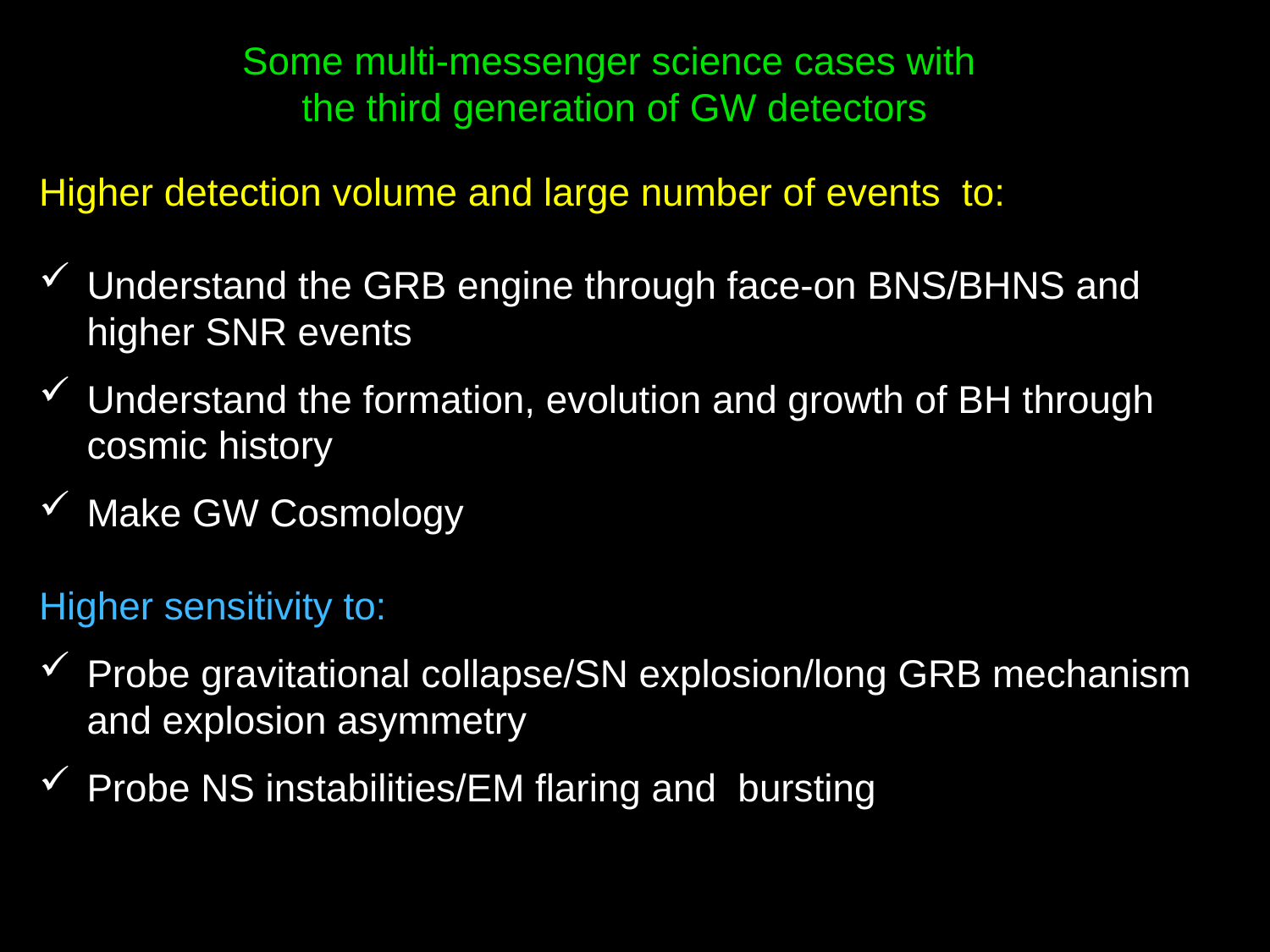

Some multi-messenger science cases with
the third generation of GW detectors
Higher detection volume and large number of events  to:

Understand the GRB engine through face-on BNS/BHNS and higher SNR events

Understand the formation, evolution and growth of BH through cosmic history

Make GW Cosmology

Higher sensitivity to:

Probe gravitational collapse/SN explosion/long GRB mechanism and explosion asymmetry

Probe NS instabilities/EM flaring and  bursting